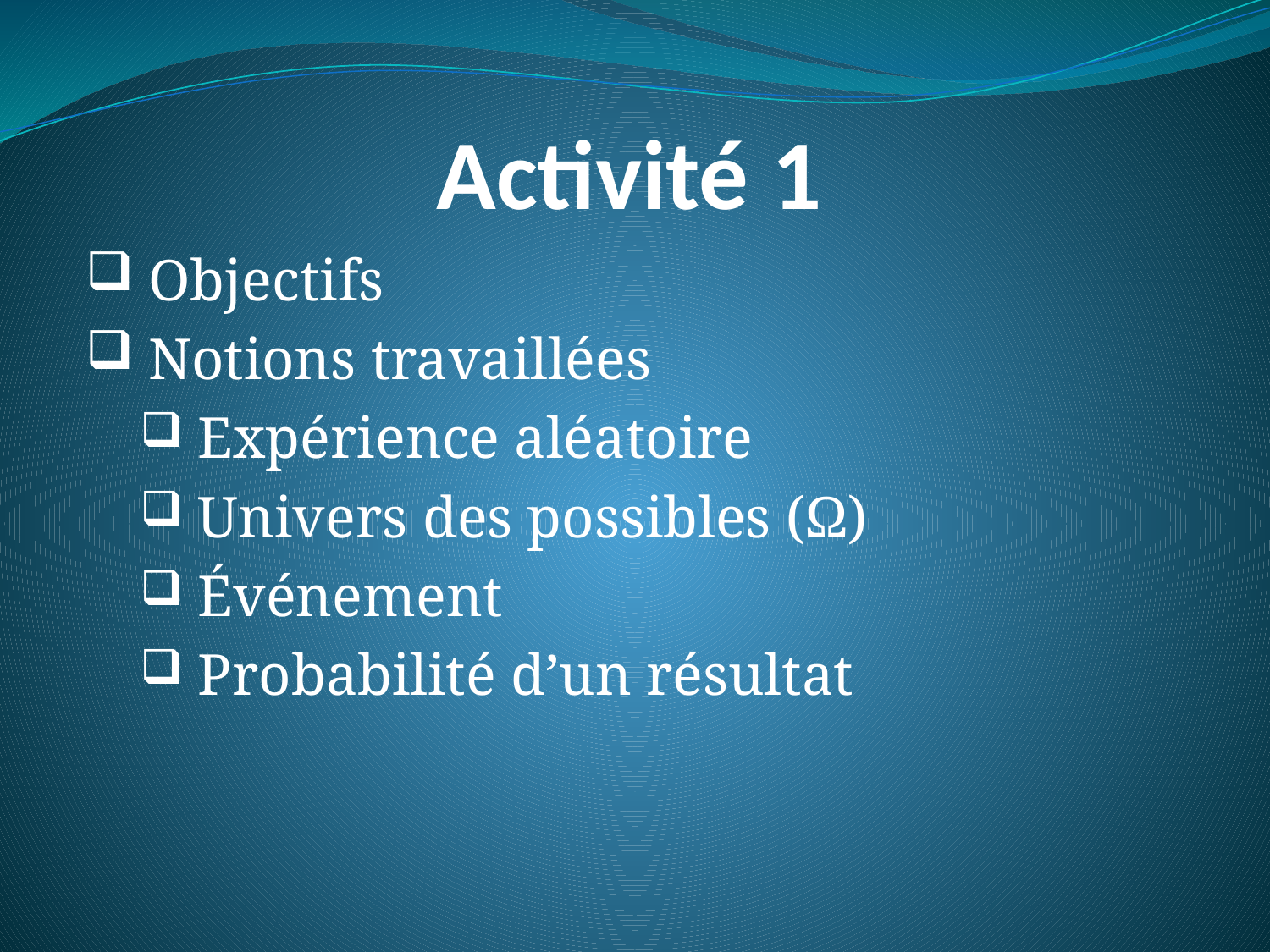

# Activité 1
 Objectifs
 Notions travaillées
 Expérience aléatoire
 Univers des possibles (Ω)
 Événement
 Probabilité d’un résultat